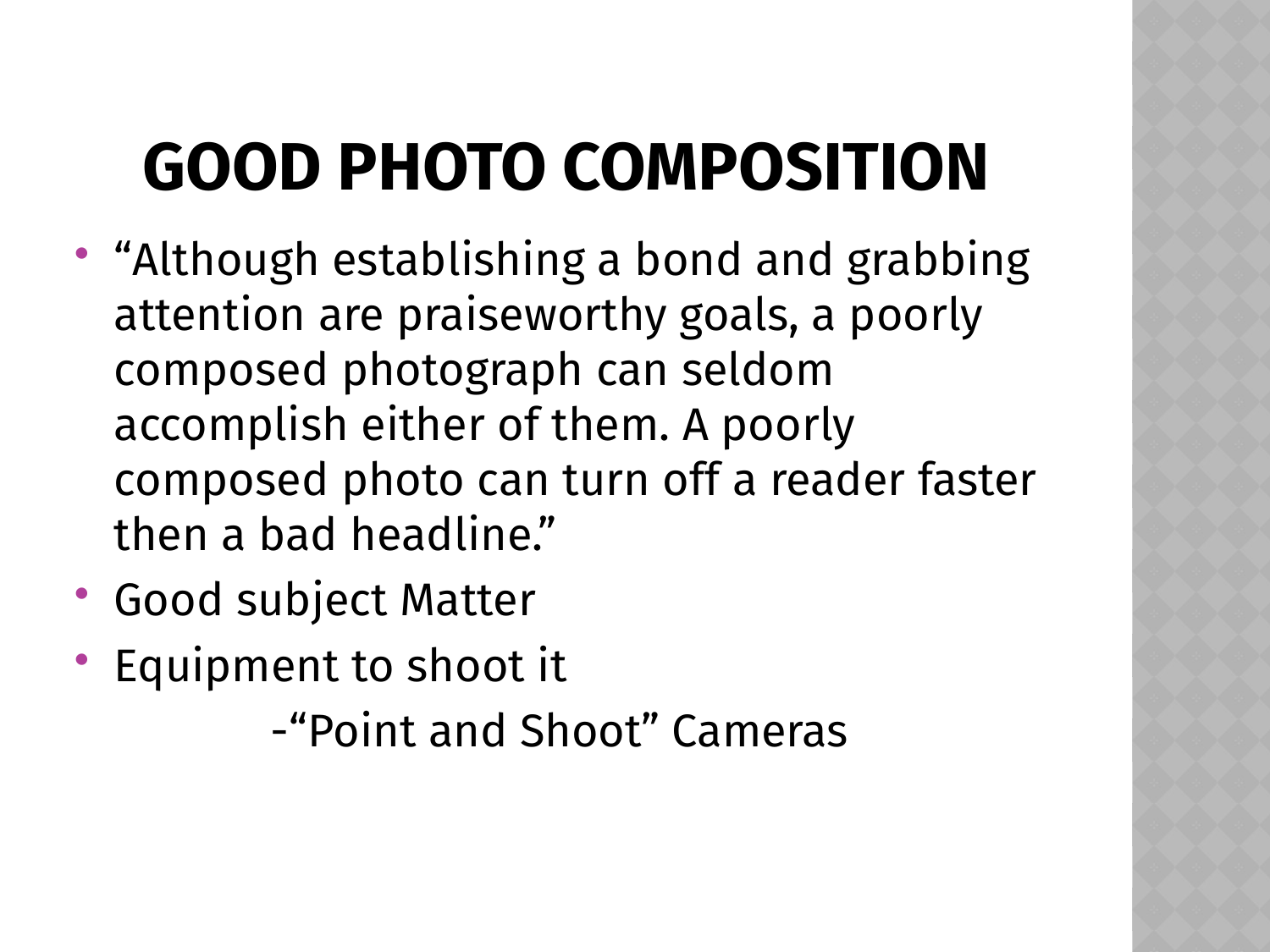

# Good photo composition
“Although establishing a bond and grabbing attention are praiseworthy goals, a poorly composed photograph can seldom accomplish either of them. A poorly composed photo can turn off a reader faster then a bad headline.”
Good subject Matter
Equipment to shoot it
-“Point and Shoot” Cameras